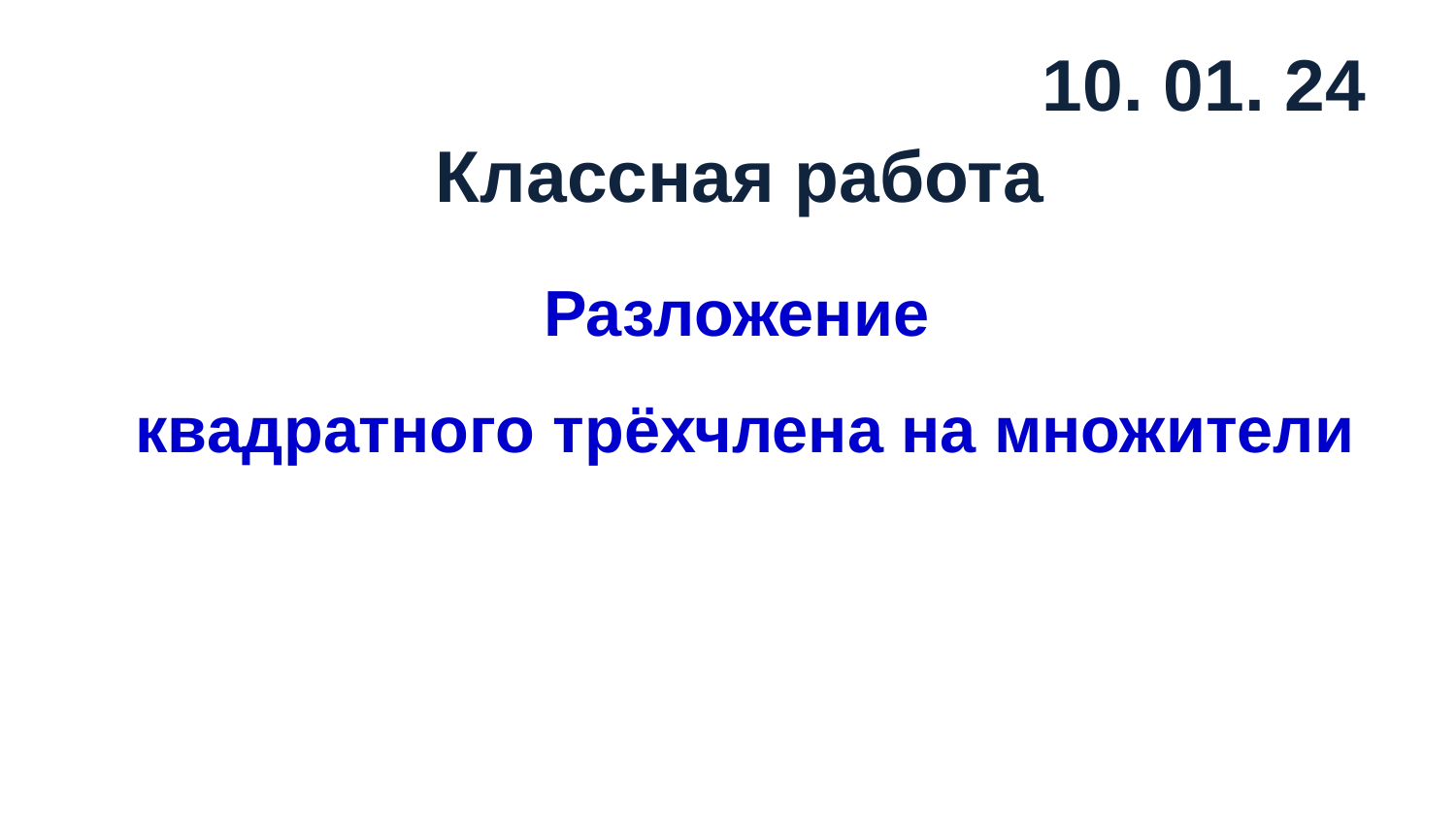

10. 01. 24
Классная работа
Разложение
квадратного трёхчлена на множители